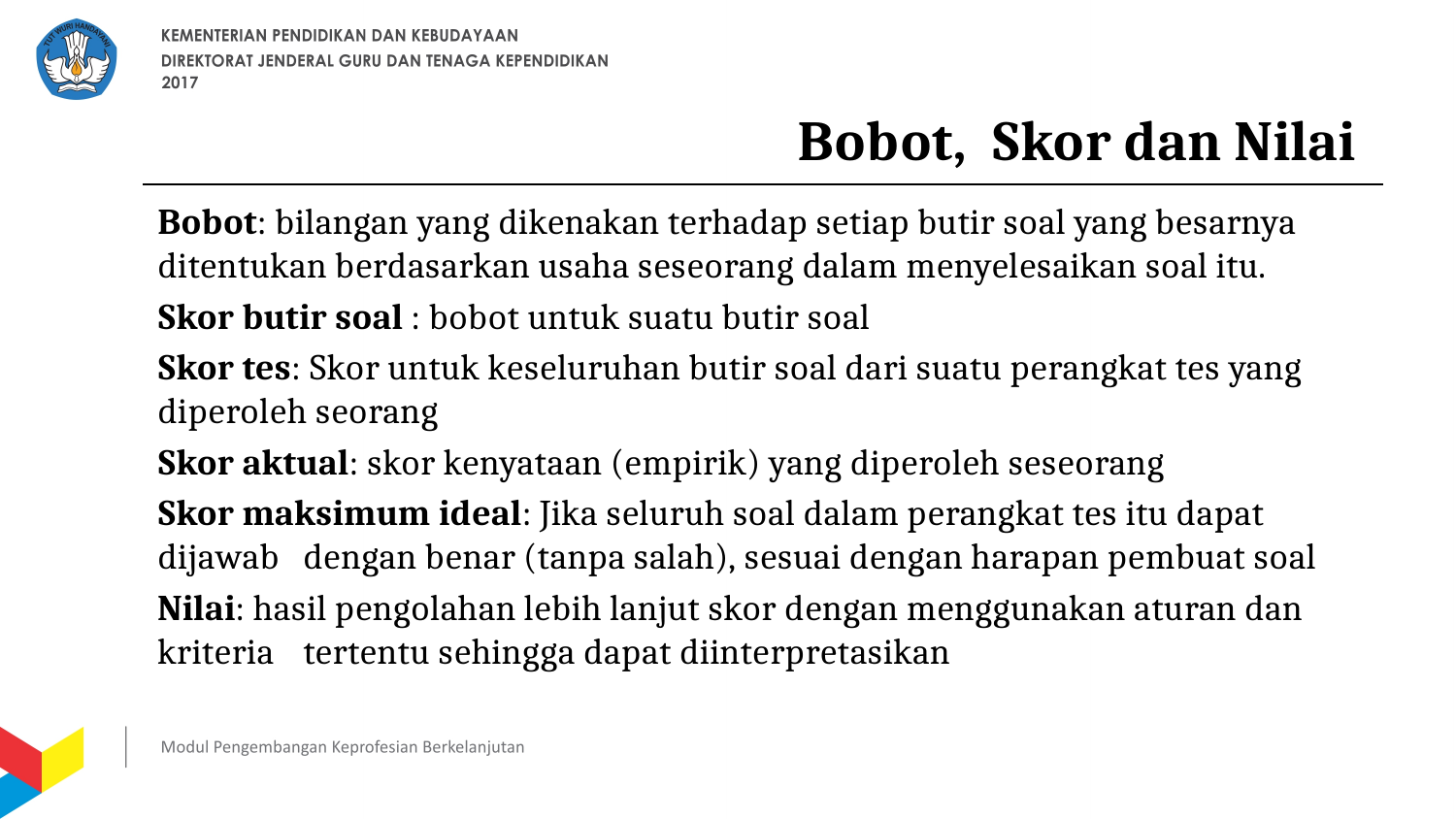

# Bobot,  Skor dan Nilai
Bobot: bilangan yang dikenakan terhadap setiap butir soal yang besarnya 	ditentukan berdasarkan usaha seseorang dalam menyelesaikan soal itu.
Skor butir soal : bobot untuk suatu butir soal
Skor tes: Skor untuk keseluruhan butir soal dari suatu perangkat tes yang 	diperoleh seorang
Skor aktual: skor kenyataan (empirik) yang diperoleh seseorang
Skor maksimum ideal: Jika seluruh soal dalam perangkat tes itu dapat dijawab 	dengan benar (tanpa salah), sesuai dengan harapan pembuat soal
Nilai: hasil pengolahan lebih lanjut skor dengan menggunakan aturan dan kriteria 	tertentu sehingga dapat diinterpretasikan